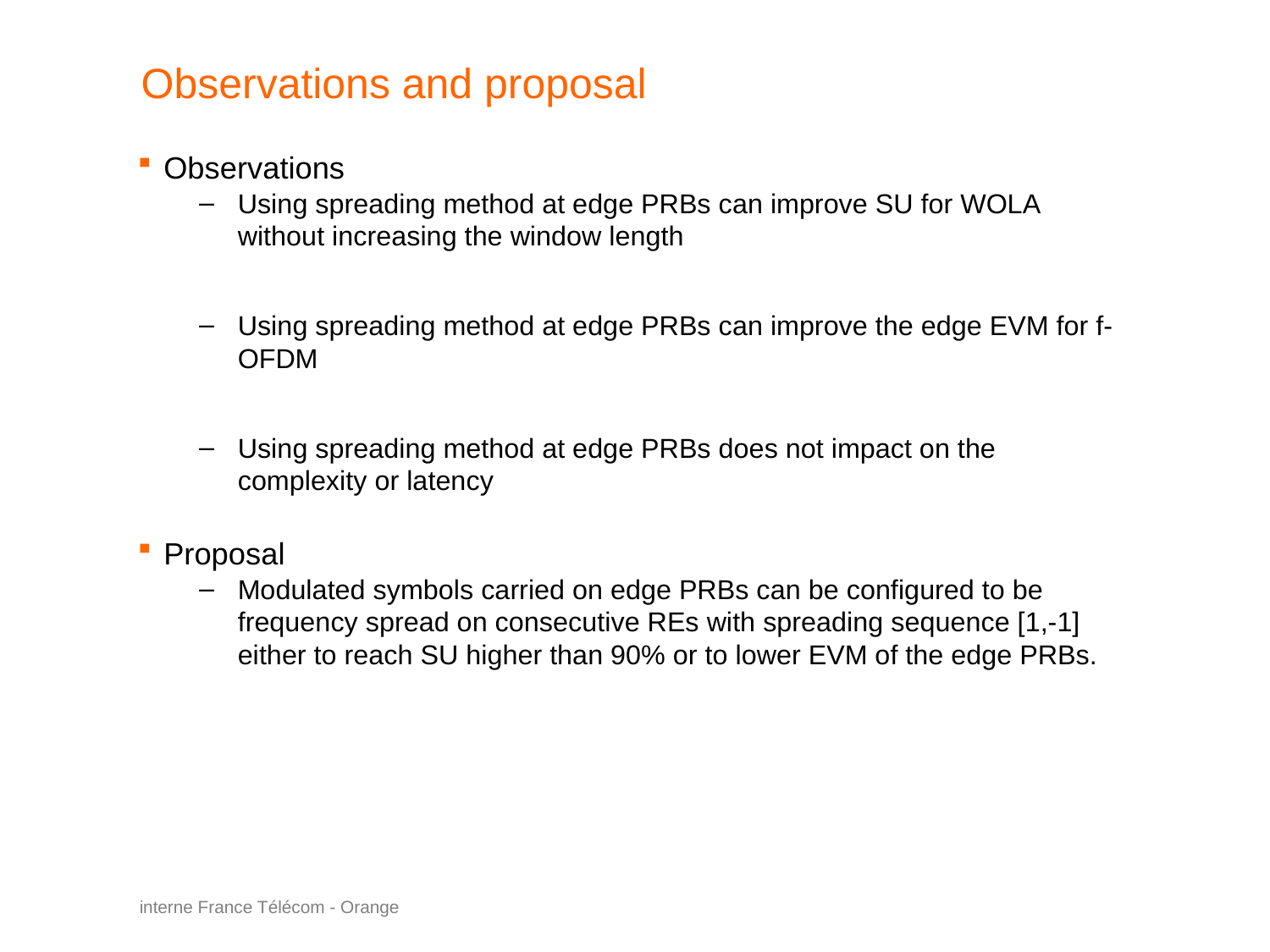

# Observations and proposal
Observations
Using spreading method at edge PRBs can improve SU for WOLA without increasing the window length

Using spreading method at edge PRBs can improve the edge EVM for f-OFDM

Using spreading method at edge PRBs does not impact on the complexity or latency

Proposal
Modulated symbols carried on edge PRBs can be configured to be frequency spread on consecutive REs with spreading sequence [1,-1] either to reach SU higher than 90% or to lower EVM of the edge PRBs.